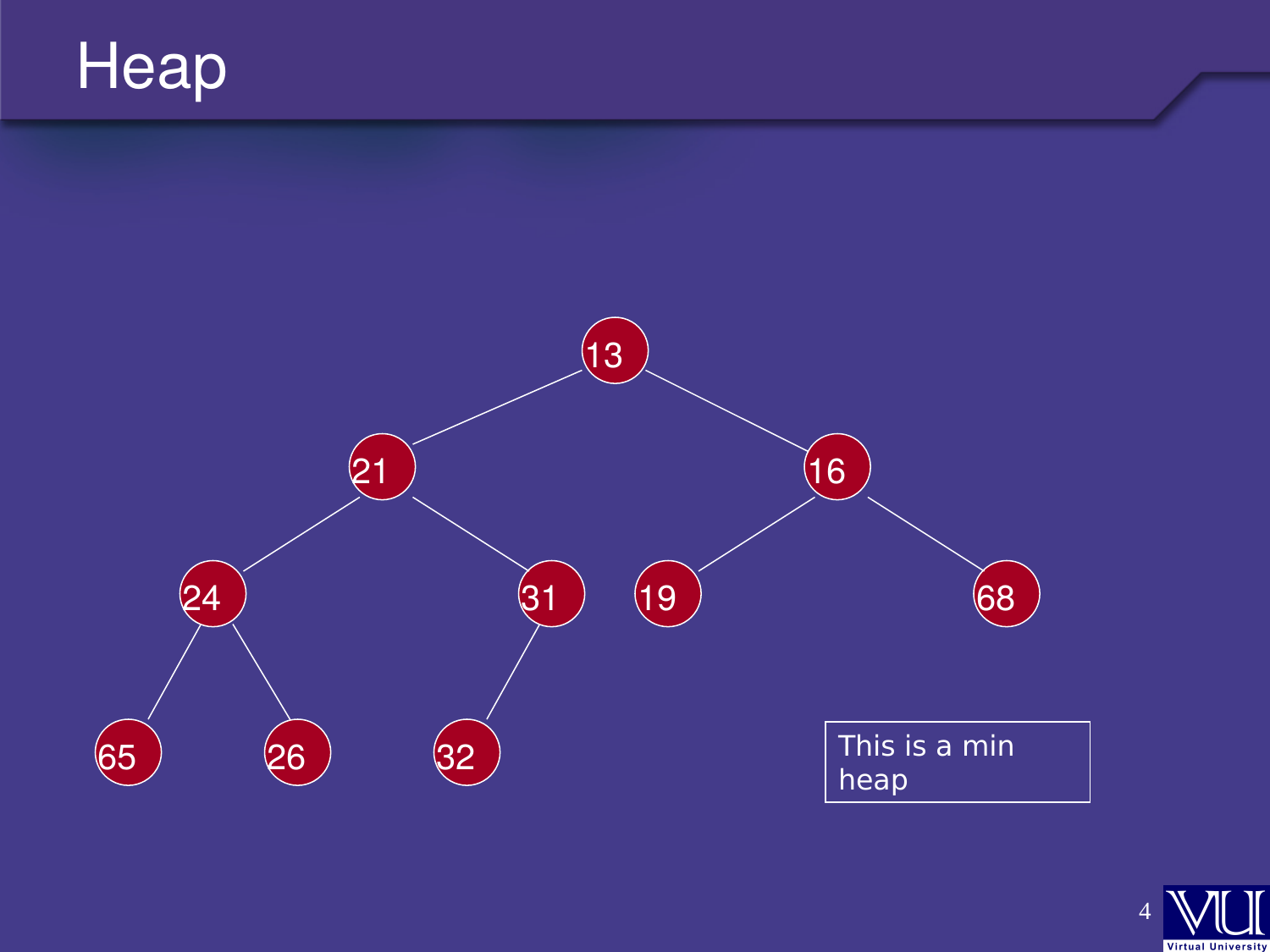

# Heap

13

21

16

24

31

19

68

65

26

32
This is a min heap
4